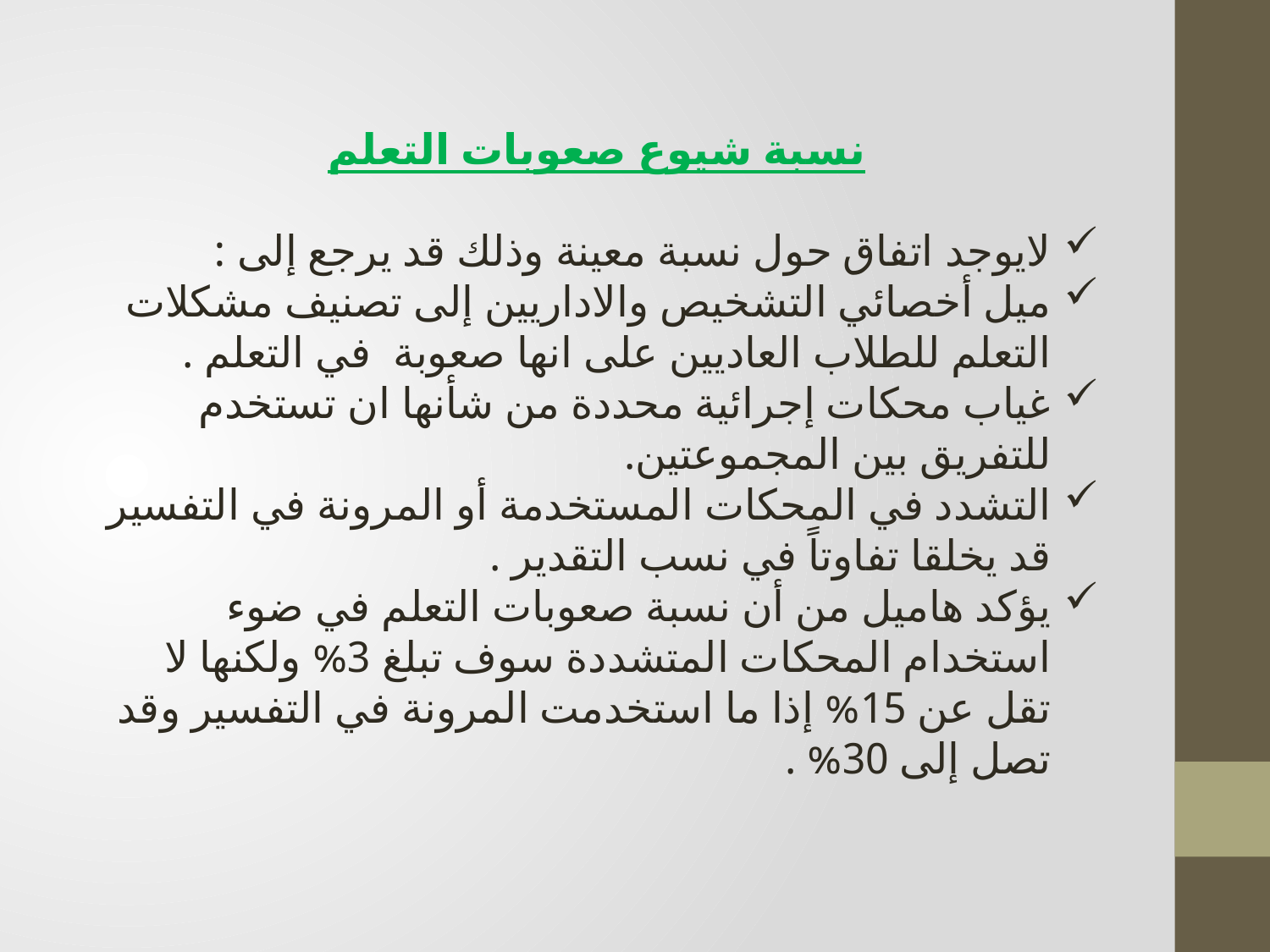

نسبة شيوع صعوبات التعلم

لايوجد اتفاق حول نسبة معينة وذلك قد يرجع إلى :
ميل أخصائي التشخيص والاداريين إلى تصنيف مشكلات التعلم للطلاب العاديين على انها صعوبة  في التعلم .
غياب محكات إجرائية محددة من شأنها ان تستخدم للتفريق بين المجموعتين.
التشدد في المحكات المستخدمة أو المرونة في التفسير قد يخلقا تفاوتاً في نسب التقدير .
يؤكد هاميل من أن نسبة صعوبات التعلم في ضوء استخدام المحكات المتشددة سوف تبلغ 3% ولكنها لا تقل عن 15% إذا ما استخدمت المرونة في التفسير وقد تصل إلى 30% .